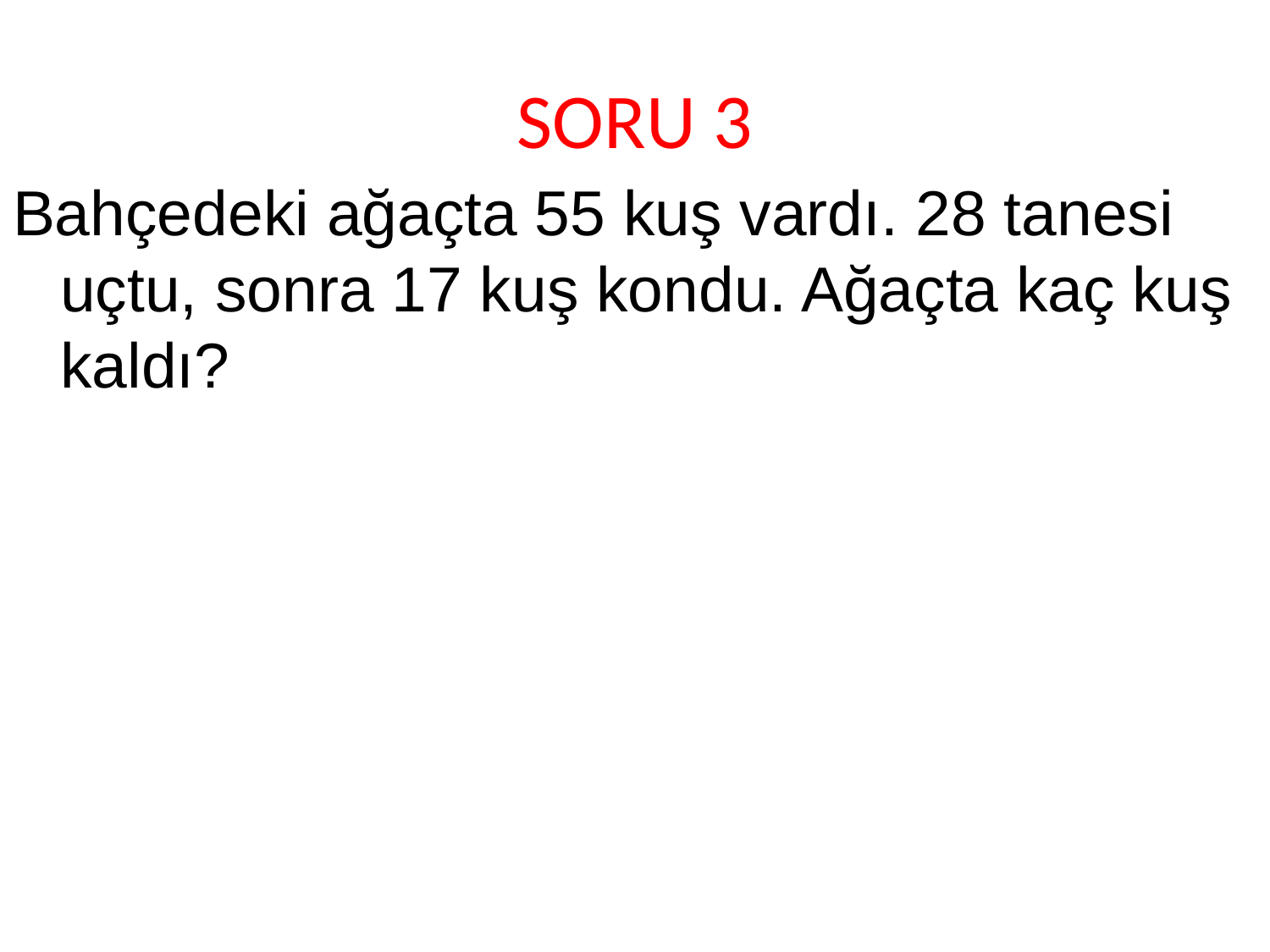

# SORU 3
Bahçedeki ağaçta 55 kuş vardı. 28 tanesi uçtu, sonra 17 kuş kondu. Ağaçta kaç kuş kaldı?